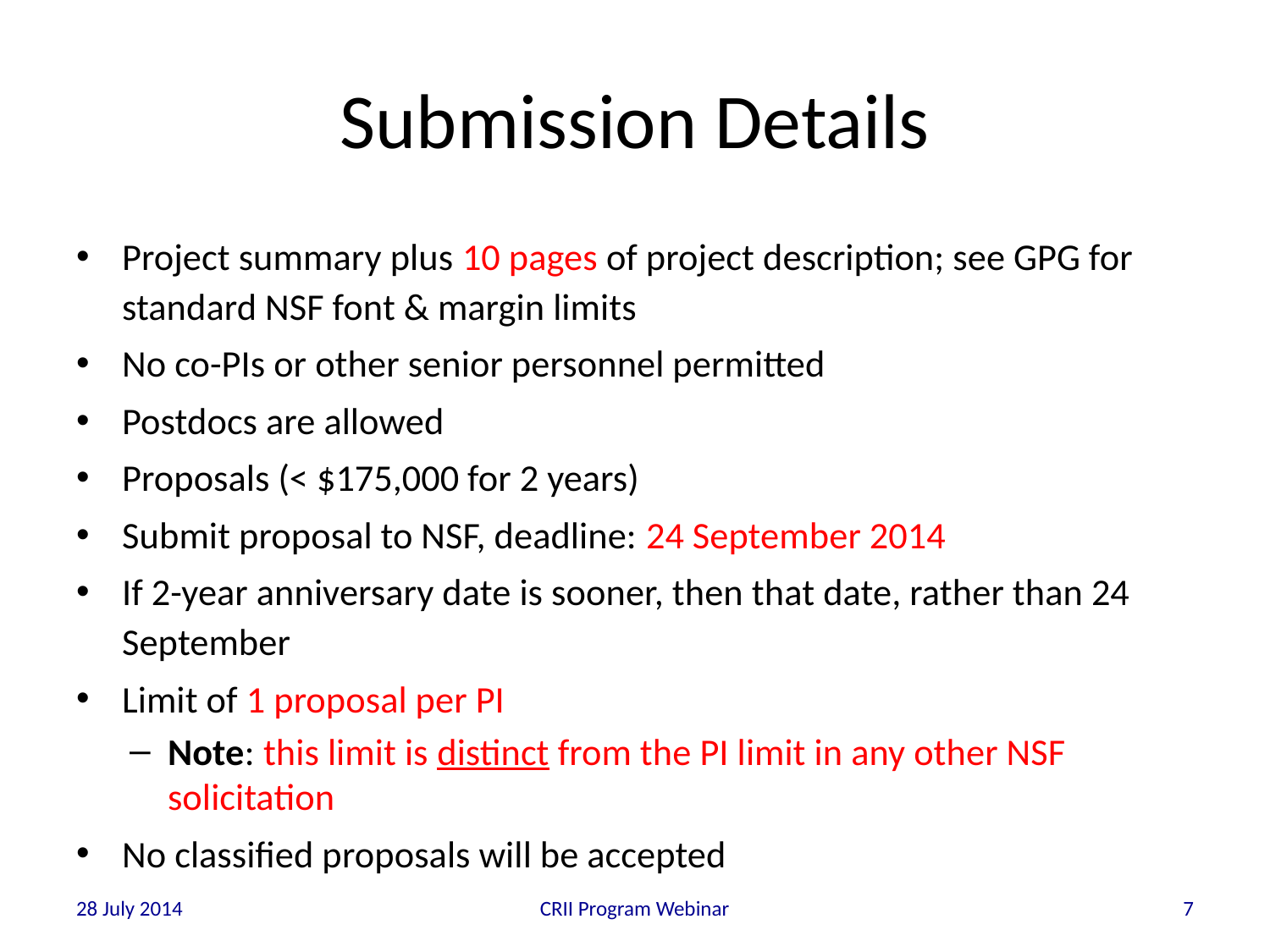

# Submission Details
Project summary plus 10 pages of project description; see GPG for standard NSF font & margin limits
No co-PIs or other senior personnel permitted
Postdocs are allowed
Proposals (< $175,000 for 2 years)
Submit proposal to NSF, deadline: 24 September 2014
If 2-year anniversary date is sooner, then that date, rather than 24 September
Limit of 1 proposal per PI
Note: this limit is distinct from the PI limit in any other NSF solicitation
No classified proposals will be accepted
28 July 2014
CRII Program Webinar
7